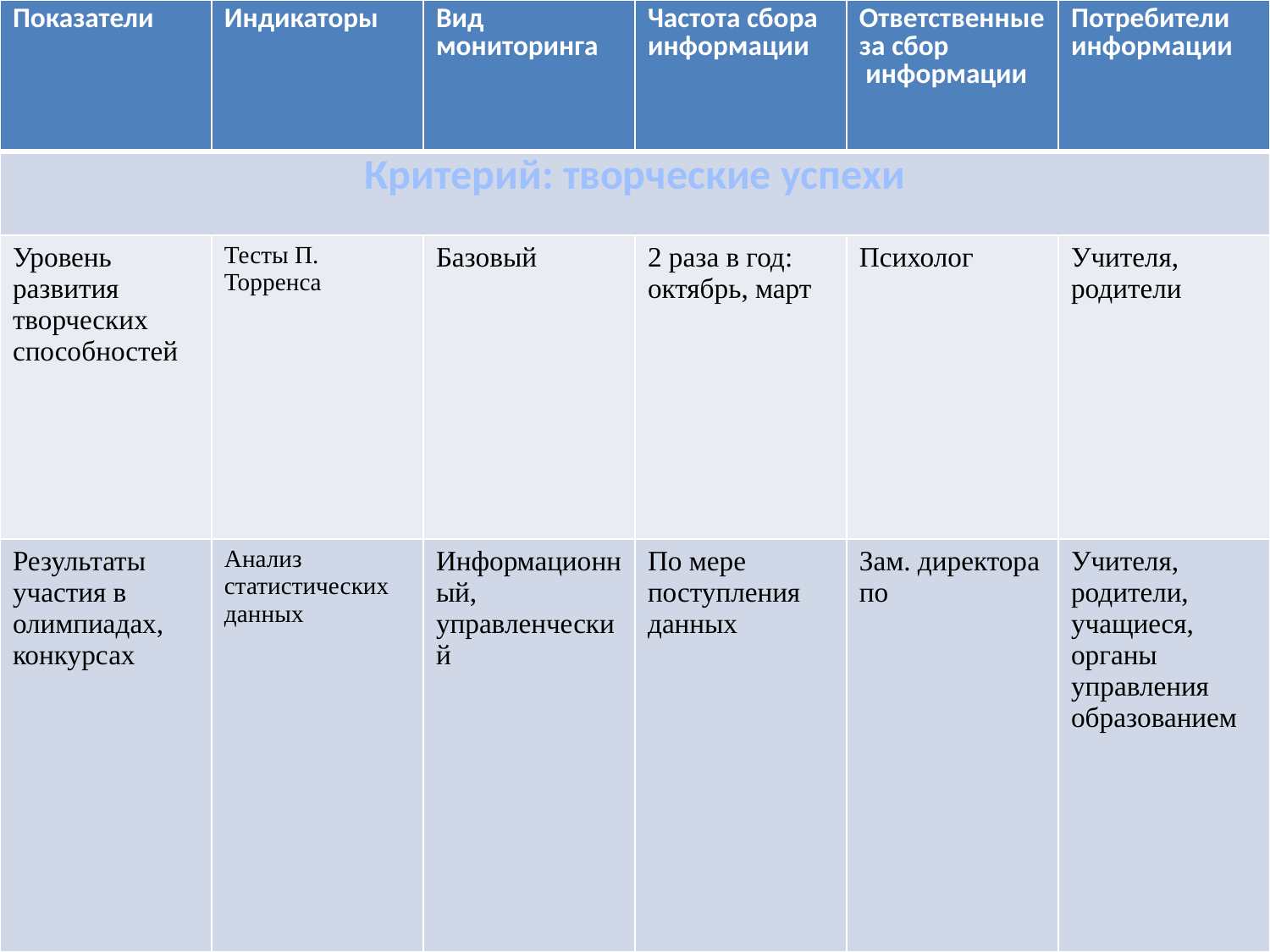

| Показатели | Индикаторы | Вид мониторинга | Частота сбора информации | Ответственные за сбор информации | Потребители информации |
| --- | --- | --- | --- | --- | --- |
| Критерий: творческие успехи |  |  |  |  |  |
| Уровень развития творческих способностей | Тесты П. Торренса | Базовый | 2 раза в год: октябрь, март | Психолог | Учителя, родители |
| Результаты участия в олимпиадах, конкурсах | Анализ статистических данных | Информационный, управленческий | По мере поступления данных | Зам. директора по | Учителя, родители, учащиеся, органы управления образованием |